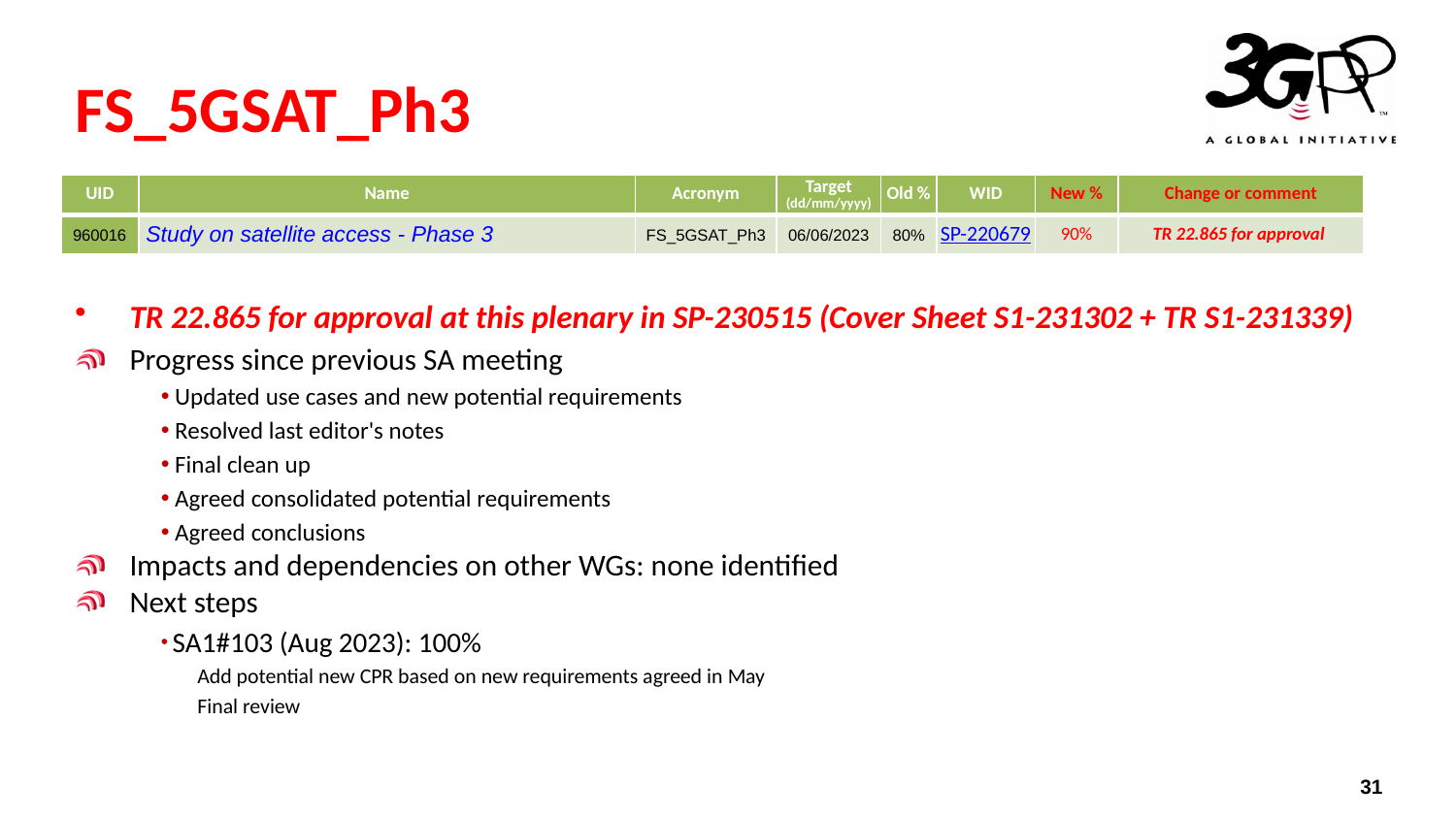

# FS_5GSAT_Ph3
| UID | Name | Acronym | Target (dd/mm/yyyy) | Old % | WID | New % | Change or comment |
| --- | --- | --- | --- | --- | --- | --- | --- |
| 960016 | Study on satellite access - Phase 3 | FS\_5GSAT\_Ph3 | 06/06/2023 | 80% | SP-220679 | 90% | TR 22.865 for approval |
TR 22.865 for approval at this plenary in SP-230515 (Cover Sheet S1-231302 + TR S1-231339)
Progress since previous SA meeting
 Updated use cases and new potential requirements
 Resolved last editor's notes
 Final clean up
 Agreed consolidated potential requirements
 Agreed conclusions
Impacts and dependencies on other WGs: none identified
Next steps
 SA1#103 (Aug 2023): 100%
Add potential new CPR based on new requirements agreed in May
Final review